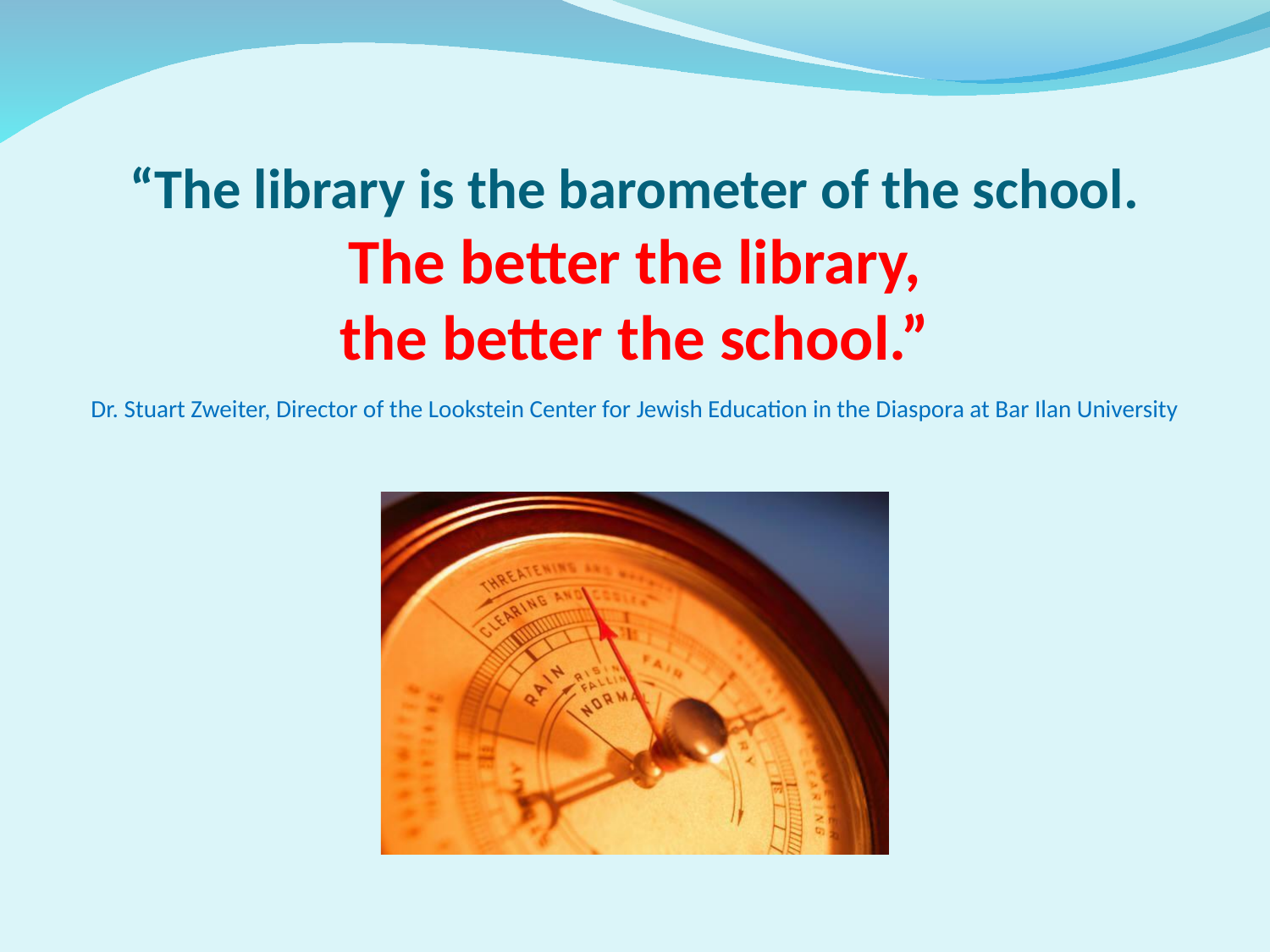

“The library is the barometer of the school.
The better the library,
the better the school.”
Dr. Stuart Zweiter, Director of the Lookstein Center for Jewish Education in the Diaspora at Bar Ilan University